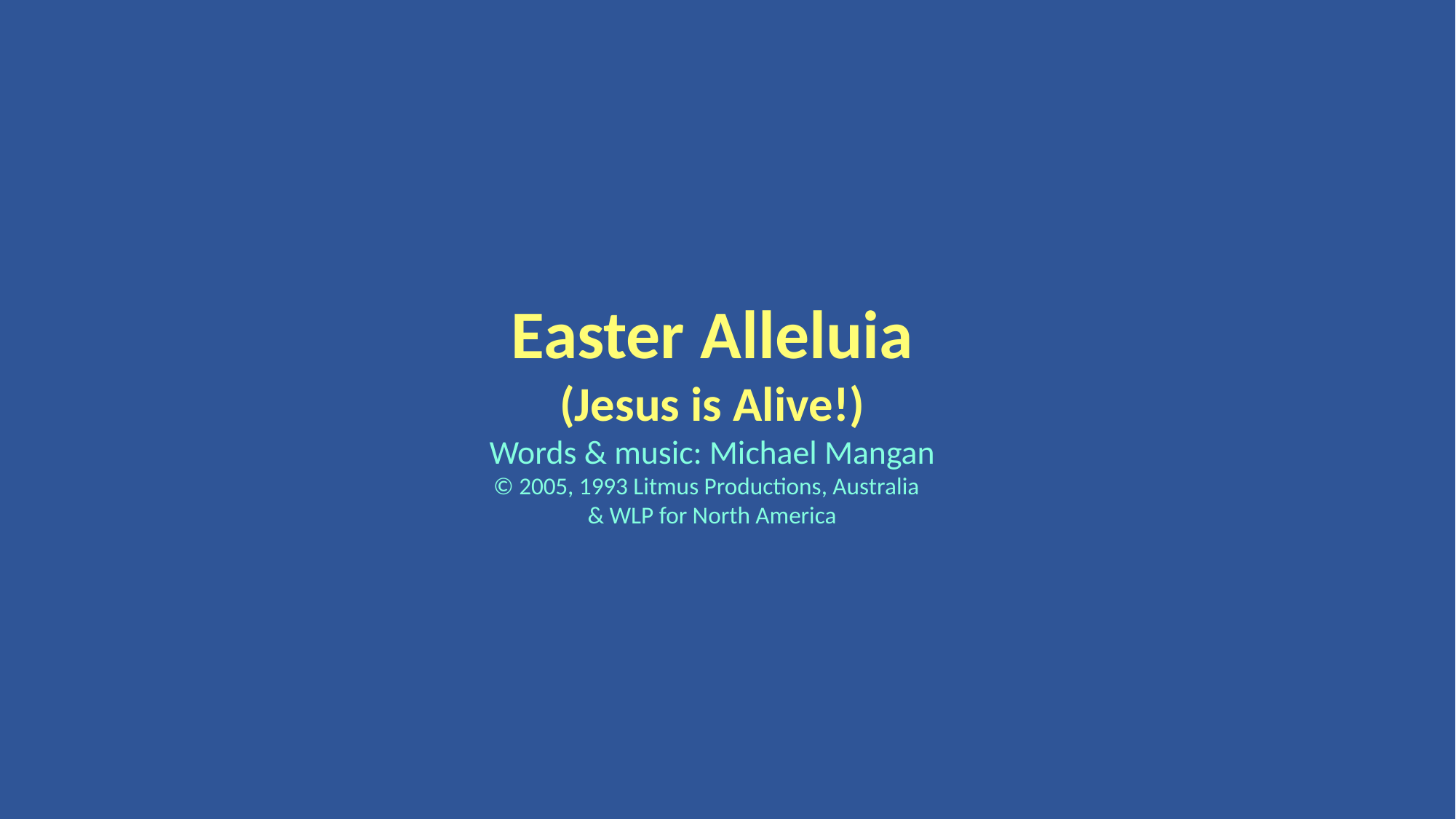

Easter Alleluia
(Jesus is Alive!)
Words & music: Michael Mangan
© 2005, 1993 Litmus Productions, Australia
& WLP for North America